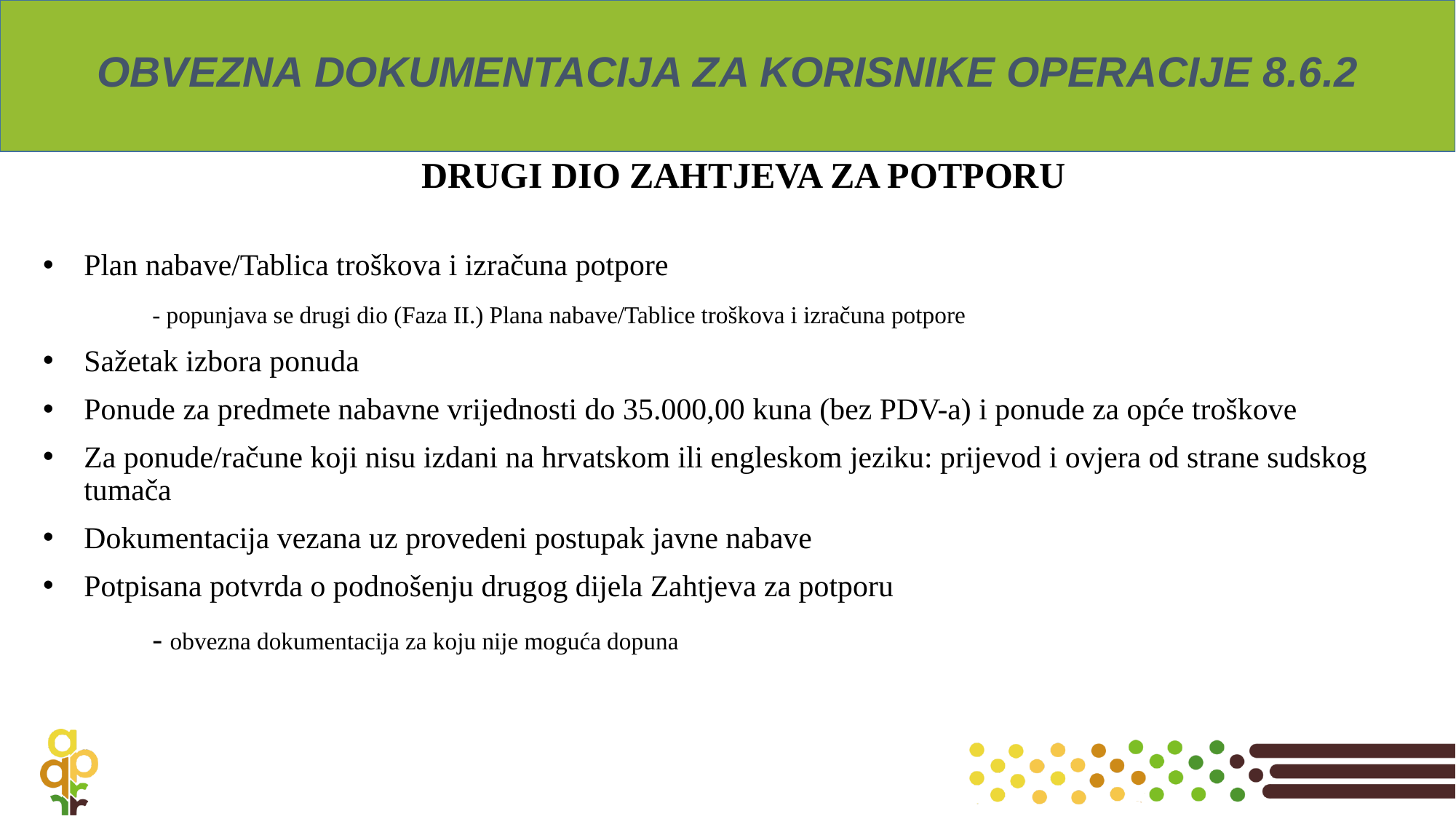

# OBVEZNA DOKUMENTACIJA ZA KORISNIKE OPERACIJE 8.6.2
DRUGI DIO ZAHTJEVA ZA POTPORU

Plan nabave/Tablica troškova i izračuna potpore
	- popunjava se drugi dio (Faza II.) Plana nabave/Tablice troškova i izračuna potpore
Sažetak izbora ponuda
Ponude za predmete nabavne vrijednosti do 35.000,00 kuna (bez PDV-a) i ponude za opće troškove
Za ponude/račune koji nisu izdani na hrvatskom ili engleskom jeziku: prijevod i ovjera od strane sudskog tumača
Dokumentacija vezana uz provedeni postupak javne nabave
Potpisana potvrda o podnošenju drugog dijela Zahtjeva za potporu
	- obvezna dokumentacija za koju nije moguća dopuna